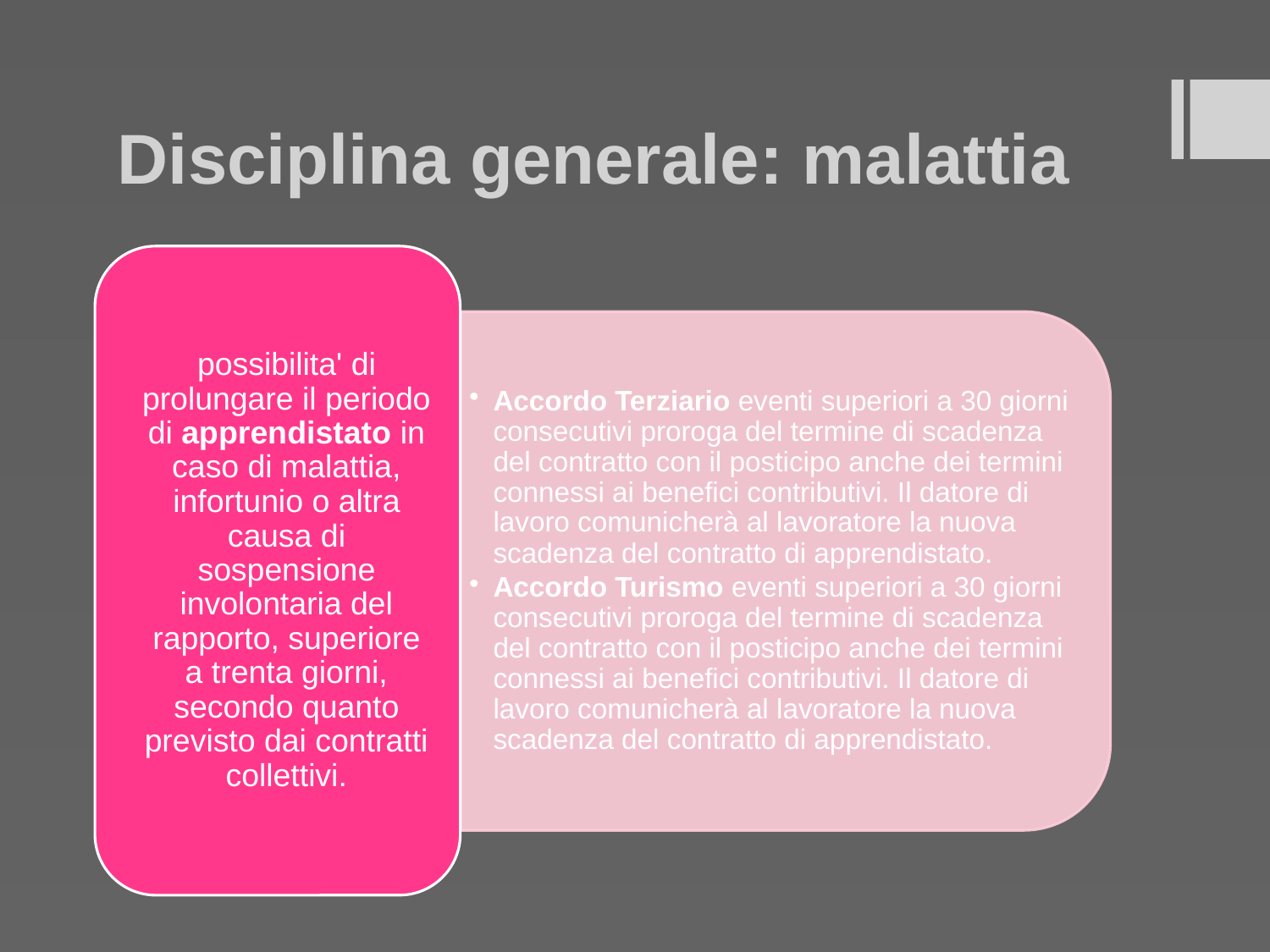

# Disciplina generale: malattia
Accordo Terziario eventi superiori a 30 giorni consecutivi proroga del termine di scadenza del contratto con il posticipo anche dei termini connessi ai benefici contributivi. Il datore di lavoro comunicherà al lavoratore la nuova scadenza del contratto di apprendistato.
Accordo Turismo eventi superiori a 30 giorni consecutivi proroga del termine di scadenza del contratto con il posticipo anche dei termini connessi ai benefici contributivi. Il datore di lavoro comunicherà al lavoratore la nuova scadenza del contratto di apprendistato.
possibilita' di prolungare il periodo di apprendistato in caso di malattia, infortunio o altra causa di sospensione involontaria del rapporto, superiore a trenta giorni, secondo quanto previsto dai contratti collettivi.